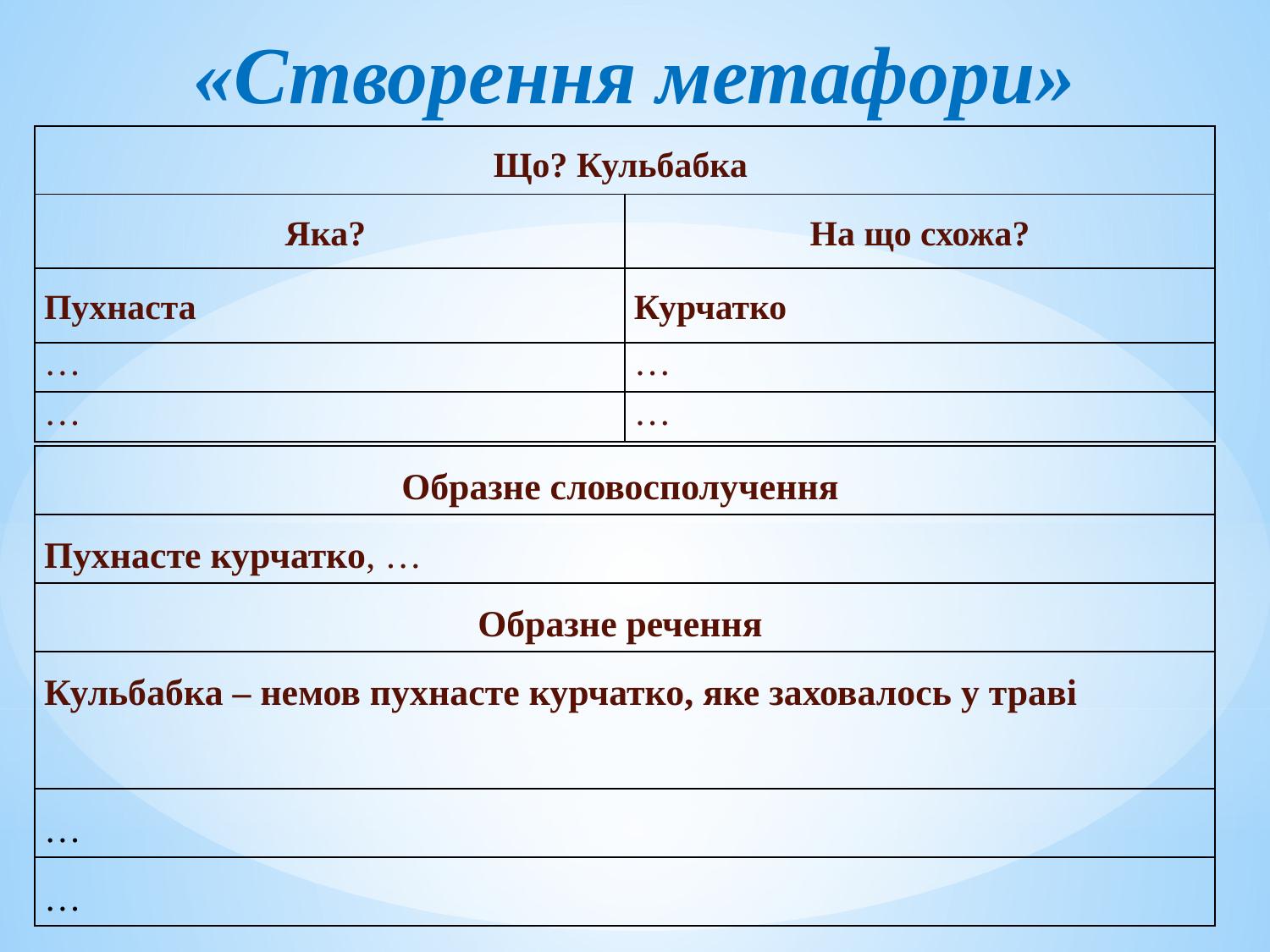

# «Створення метафори»

| Що? Кульбабка |  |
| --- | --- |
| Яка? | На що схожа? |
| Пухнаста | Курчатко |
| … | … |
| … | … |
| Образне словосполучення |
| --- |
| Пухнасте курчатко, … |
| Образне речення |
| Кульбабка – немов пухнасте курчатко, яке заховалось у траві |
| … |
| … |